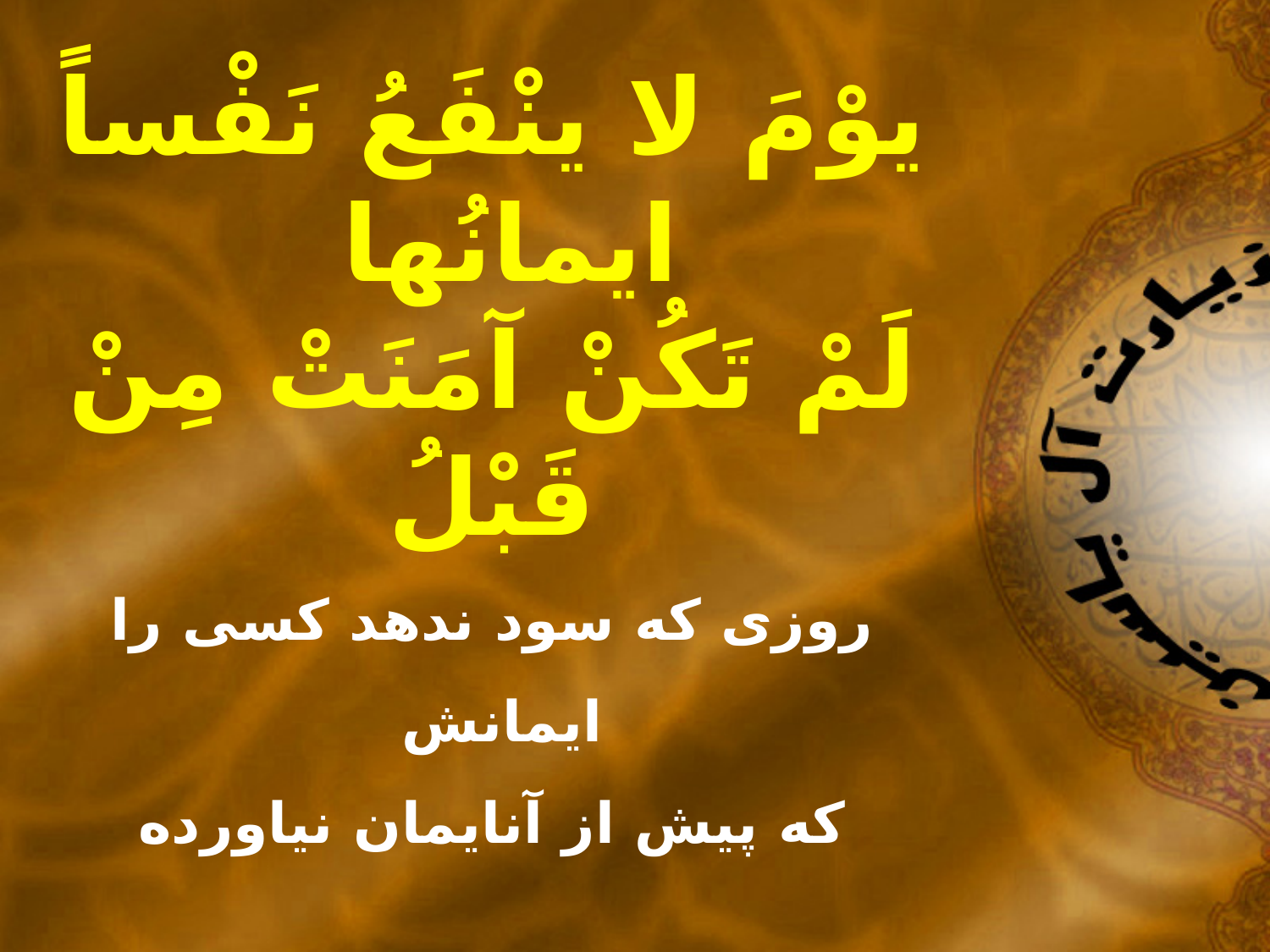

يوْمَ لا ينْفَعُ نَفْساً ايمانُها
لَمْ تَکُنْ آمَنَتْ مِنْ قَبْلُ
روزى که سود ندهد کسى را ايمانش
که پيش از آنايمان نياورده